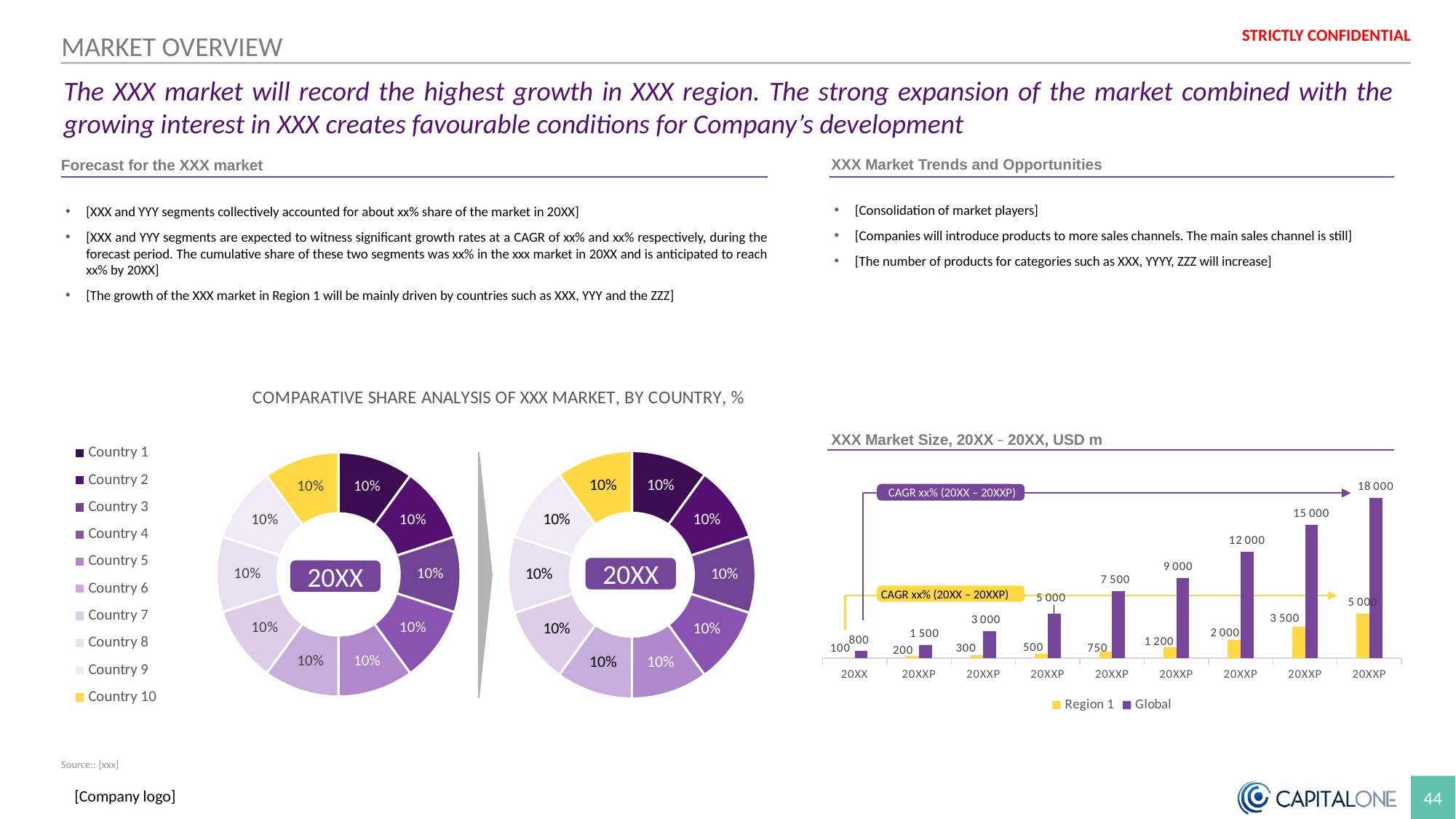

Colour palette

MARKET OVERVIEW
The XXX market will record the highest growth in XXX region. The strong expansion of the market combined with the growing interest in XXX creates favourable conditions for Company’s development
XXX Market Trends and Opportunities
Forecast for the XXX market

[Consolidation of market players]
[Companies will introduce products to more sales channels. The main sales channel is still]
[The number of products for categories such as XXX, YYYY, ZZZ will increase]
[XXX and YYY segments collectively accounted for about xx% share of the market in 20XX]
[XXX and YYY segments are expected to witness significant growth rates at a CAGR of xx% and xx% respectively, during the forecast period. The cumulative share of these two segments was xx% in the xxx market in 20XX and is anticipated to reach xx% by 20XX]
[The growth of the XXX market in Region 1 will be mainly driven by countries such as XXX, YYY and the ZZZ]

### Chart: COMPARATIVE SHARE ANALYSIS OF XXX MARKET, BY COUNTRY, %

| Category | Market share |
|---|---|
| Country 1 | 0.1 |
| Country 2 | 0.1 |
| Country 3 | 0.1 |
| Country 4 | 0.1 |
| Country 5 | 0.1 |
| Country 6 | 0.1 |
| Country 7 | 0.1 |
| Country 8 | 0.1 |
| Country 9 | 0.1 |
| Country 10 | 0.1 |

### Chart: Market share

| Category | Market share |
|---|---|
| Country 1 | 0.1 |
| Country 2 | 0.1 |
| Country 3 | 0.1 |
| Country 4 | 0.1 |
| Country 5 | 0.1 |
| Country 6 | 0.1 |
| Country 7 | 0.1 |
| Country 8 | 0.1 |
| Country 9 | 0.1 |
| Country 10 | 0.1 |
20XX

20XX
XXX Market Size, 20XX – 20XX, USD m

### Chart

| Category | Region 1 | Global |
|---|---|---|
| 20XX | 100.0 | 800.0 |
| 20XXP | 200.0 | 1500.0 |
| 20XXP | 300.0 | 3000.0 |
| 20XXP | 500.0 | 5000.0 |
| 20XXP | 750.0 | 7500.0 |
| 20XXP | 1200.0 | 9000.0 |
| 20XXP | 2000.0 | 12000.0 |
| 20XXP | 3500.0 | 15000.0 |
| 20XXP | 5000.0 | 18000.0 |
CAGR xx% (20XX – 20XXP)

CAGR xx% (20XX – 20XXP)

Source:: [xxx]